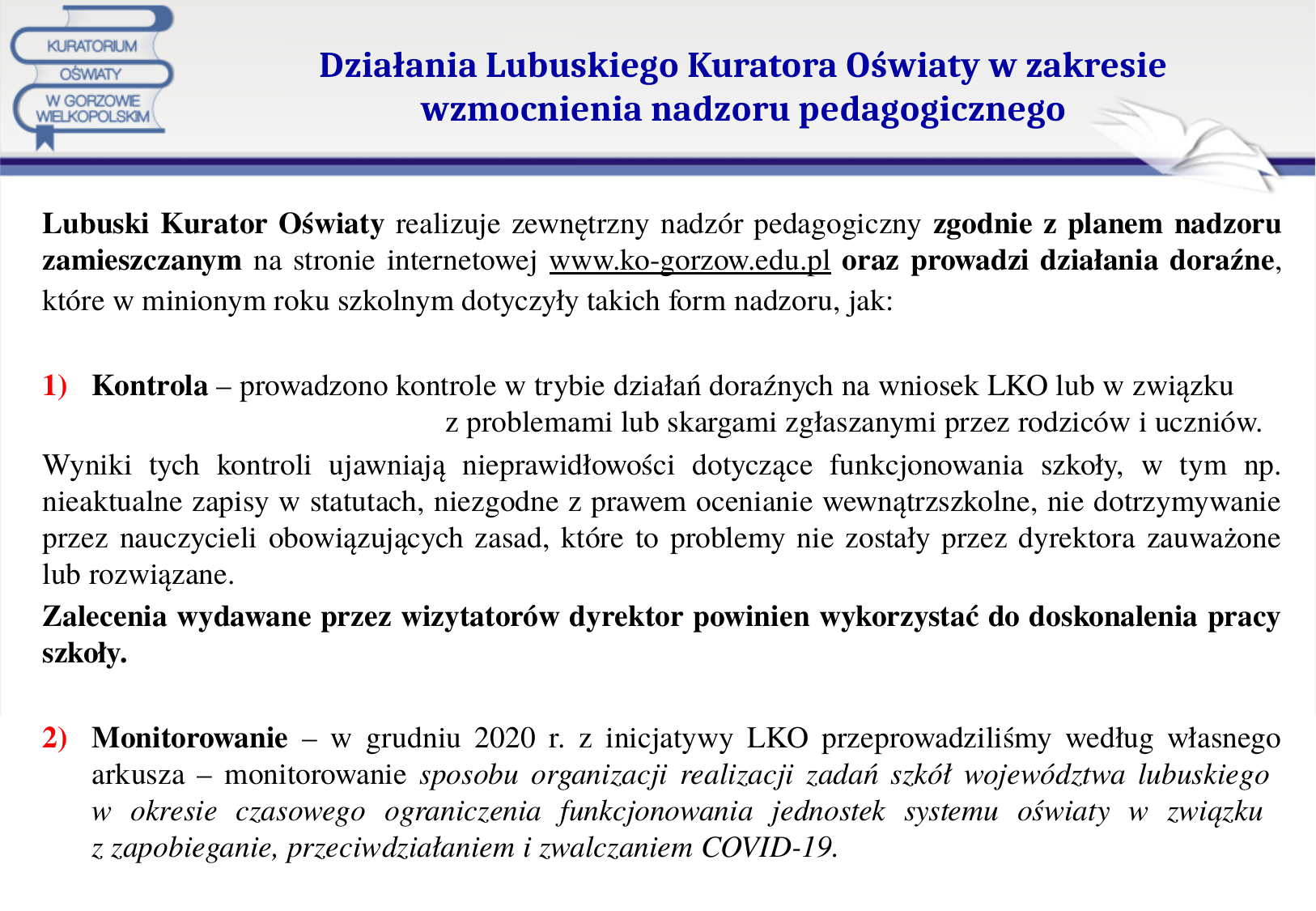

# Działania Lubuskiego Kuratora Oświaty w zakresie wzmocnienia nadzoru pedagogicznego
Lubuski Kurator Oświaty realizuje zewnętrzny nadzór pedagogiczny zgodnie z planem nadzoru zamieszczanym na stronie internetowej www.ko-gorzow.edu.pl oraz prowadzi działania doraźne, które w minionym roku szkolnym dotyczyły takich form nadzoru, jak:

Kontrola – prowadzono kontrole w trybie działań doraźnych na wniosek LKO lub w związku                                                     z problemami lub skargami zgłaszanymi przez rodziców i uczniów.
Wyniki tych kontroli ujawniają nieprawidłowości dotyczące funkcjonowania szkoły, w tym np. nieaktualne zapisy w statutach, niezgodne z prawem ocenianie wewnątrzszkolne, nie dotrzymywanie przez nauczycieli obowiązujących zasad, które to problemy nie zostały przez dyrektora zauważone lub rozwiązane.
Zalecenia wydawane przez wizytatorów dyrektor powinien wykorzystać do doskonalenia pracy szkoły.

Monitorowanie – w grudniu 2020 r. z inicjatywy LKO przeprowadziliśmy według własnego arkusza – monitorowanie sposobu organizacji realizacji zadań szkół województwa lubuskiego
w okresie czasowego ograniczenia funkcjonowania jednostek systemu oświaty w związku
z zapobieganie, przeciwdziałaniem i zwalczaniem COVID-19.